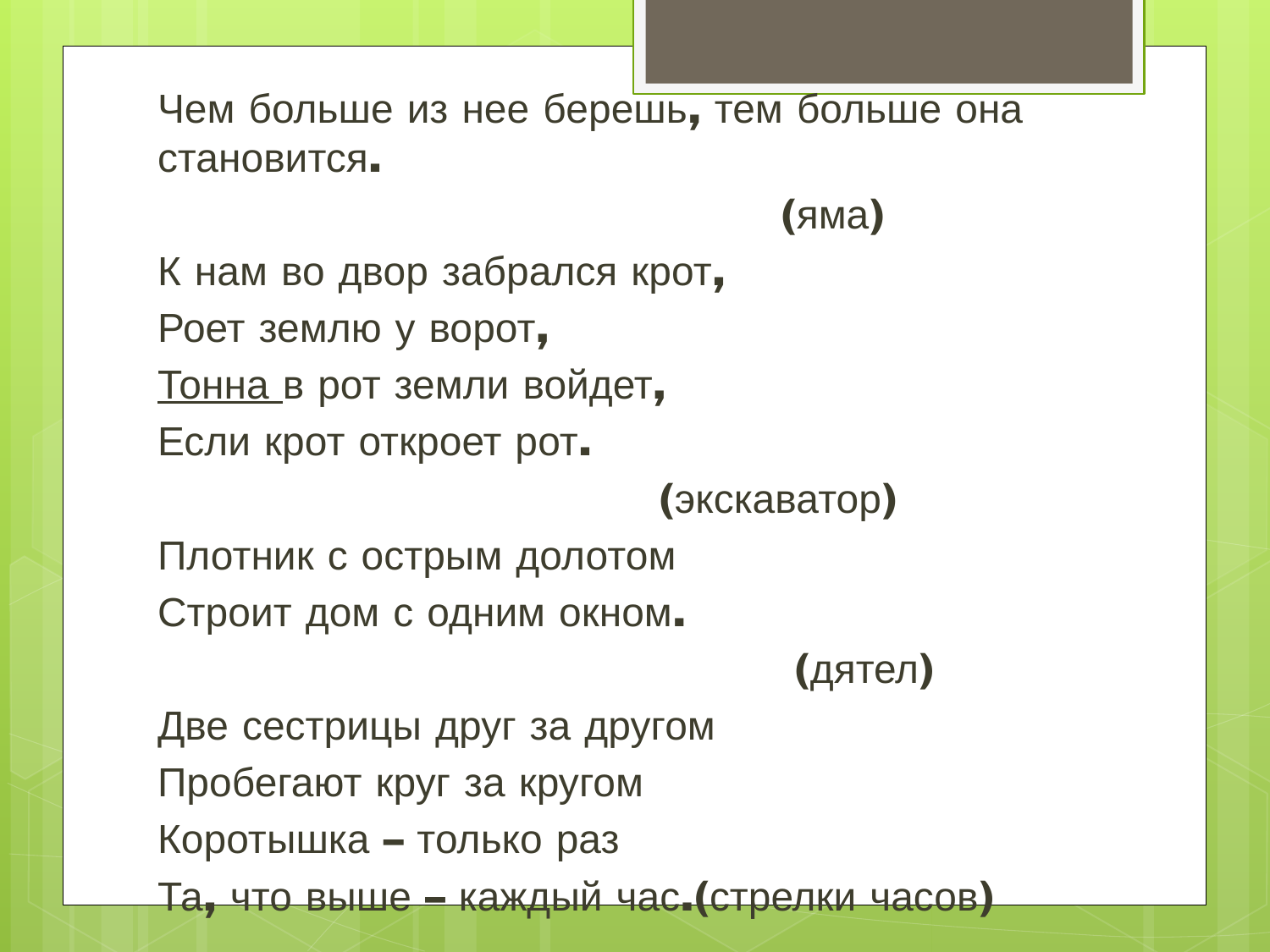

Чем больше из нее берешь, тем больше она становится.
                                              (яма)
К нам во двор забрался крот,
Роет землю у ворот,
Тонна в рот земли войдет,
Если крот откроет рот.
                                     (экскаватор)
Плотник с острым долотом
Строит дом с одним окном.
                                               (дятел)
Две сестрицы друг за другом
Пробегают круг за кругом
Коротышка – только раз
Та, что выше – каждый час.(стрелки часов)

#